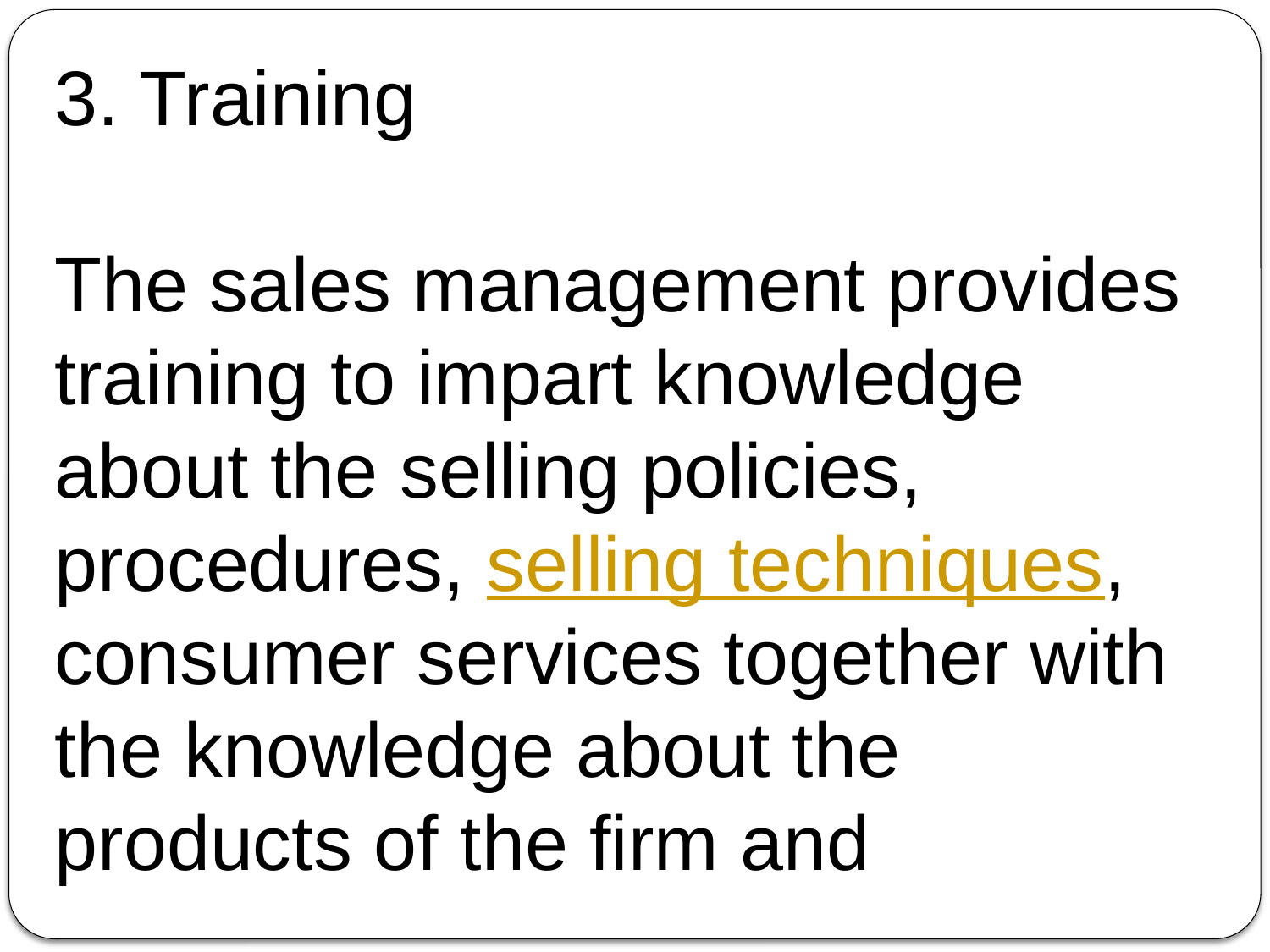

3. Training

The sales management provides training to impart knowledge about the selling policies, procedures, selling techniques, consumer services together with the knowledge about the products of the firm and